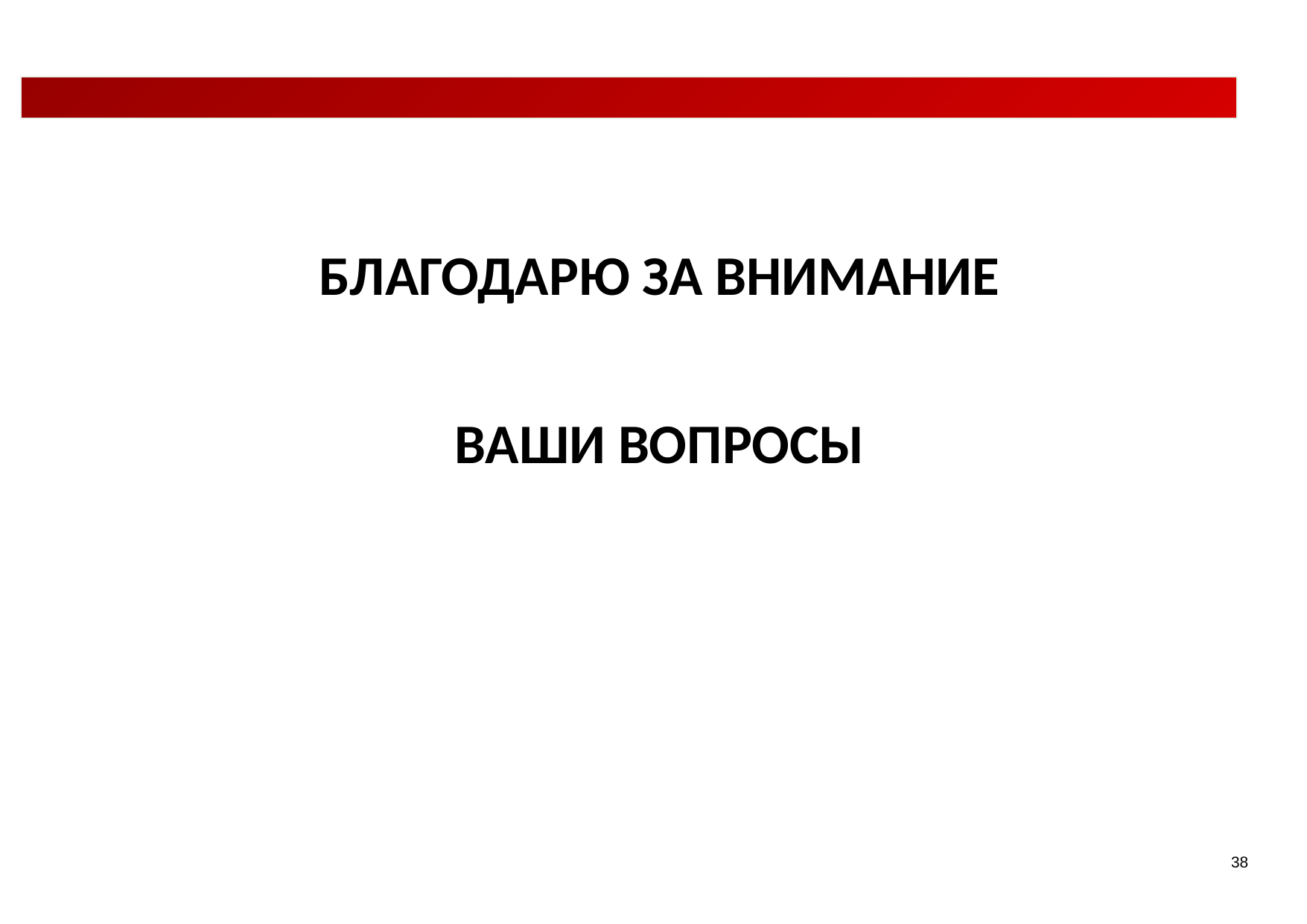

| БЛАГОДАРЮ ЗА ВНИМАНИЕ ВАШИ ВОПРОСЫ |
| --- |
38